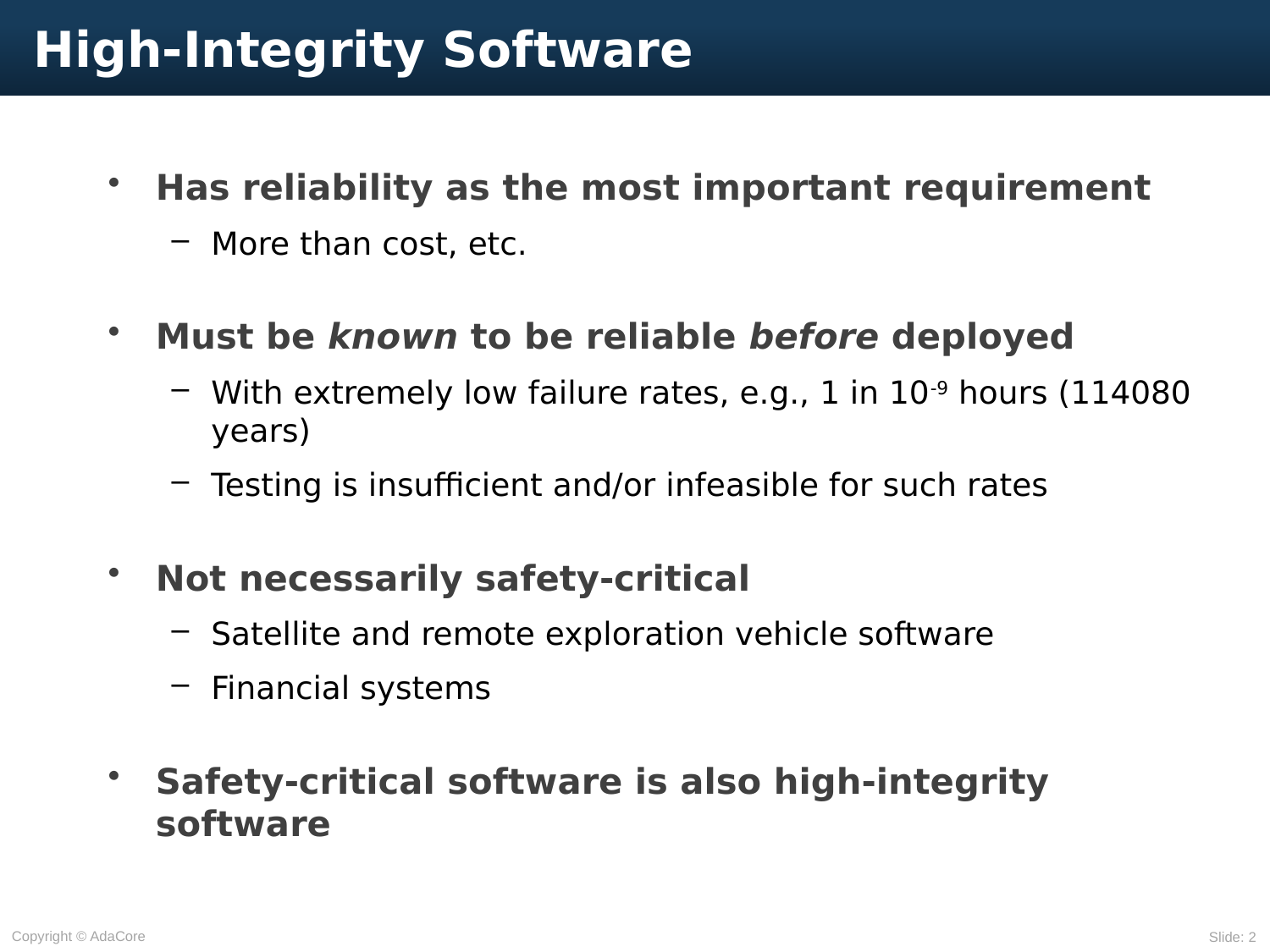

# High-Integrity Software
Has reliability as the most important requirement
More than cost, etc.
Must be known to be reliable before deployed
With extremely low failure rates, e.g., 1 in 10-9 hours (114080 years)
Testing is insufficient and/or infeasible for such rates
Not necessarily safety-critical
Satellite and remote exploration vehicle software
Financial systems
Safety-critical software is also high-integrity software